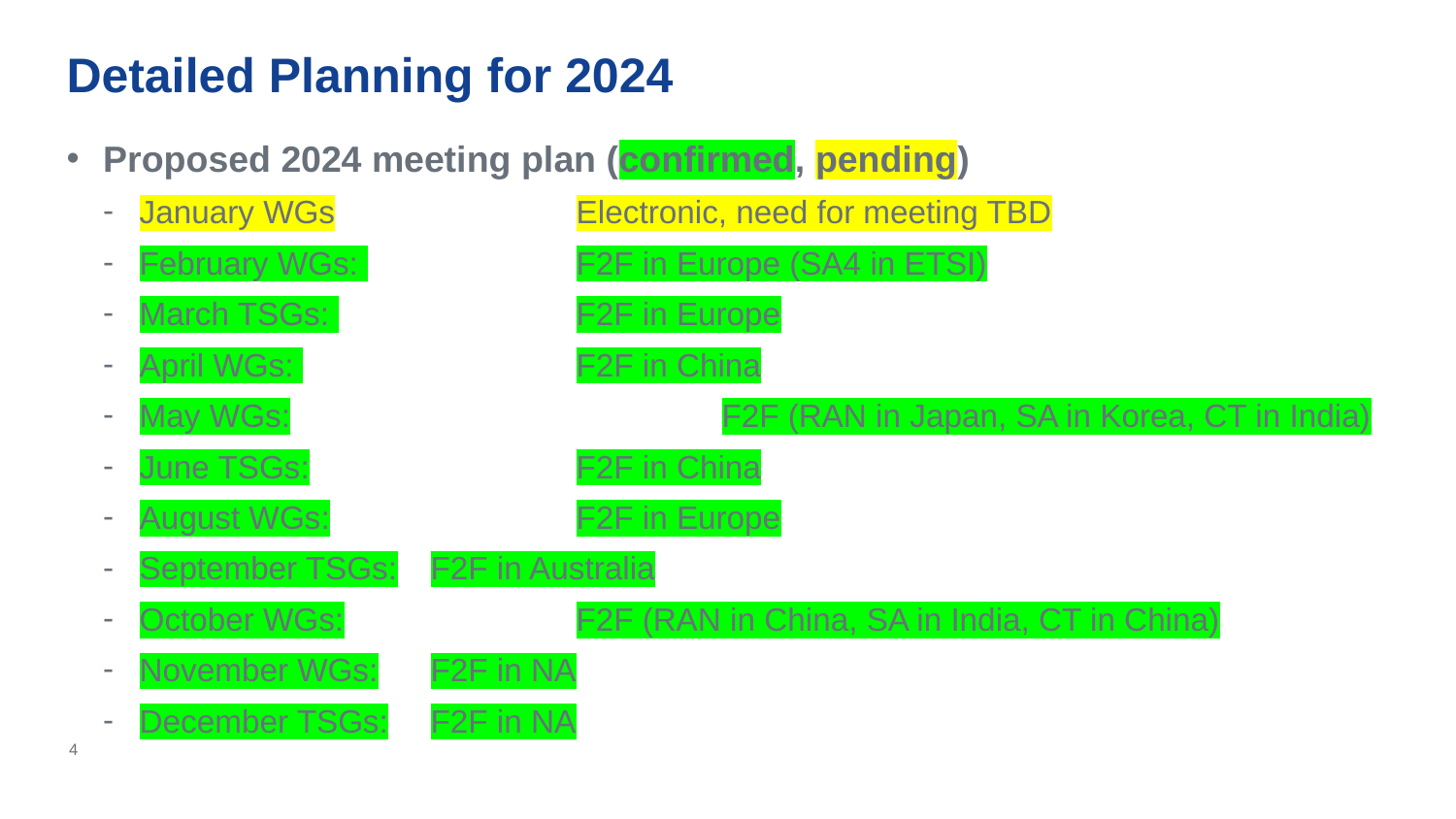

# Detailed Planning for 2024
Proposed 2024 meeting plan (confirmed, pending)
January WGs		Electronic, need for meeting TBD
February WGs: 		F2F in Europe (SA4 in ETSI)
March TSGs: 		F2F in Europe
April WGs: 		F2F in China
May WGs:			F2F (RAN in Japan, SA in Korea, CT in India)
June TSGs:		F2F in China
August WGs:		F2F in Europe
September TSGs:	F2F in Australia
October WGs:		F2F (RAN in China, SA in India, CT in China)
November WGs:	F2F in NA
December TSGs:	F2F in NA